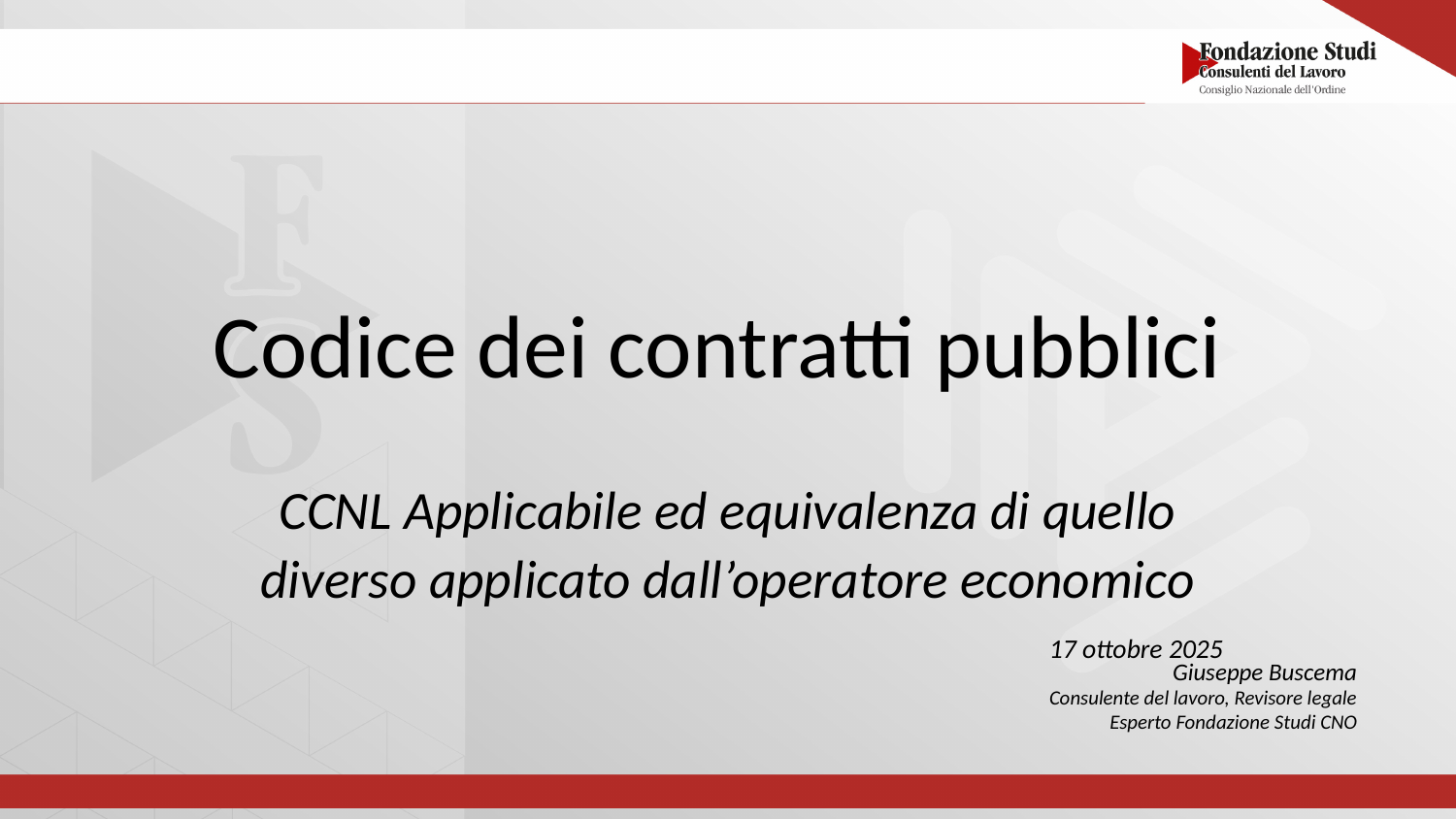

# Codice dei contratti pubblici
CCNL Applicabile ed equivalenza di quello diverso applicato dall’operatore economico
17 ottobre 2025
Giuseppe Buscema
Consulente del lavoro, Revisore legale
Esperto Fondazione Studi CNO